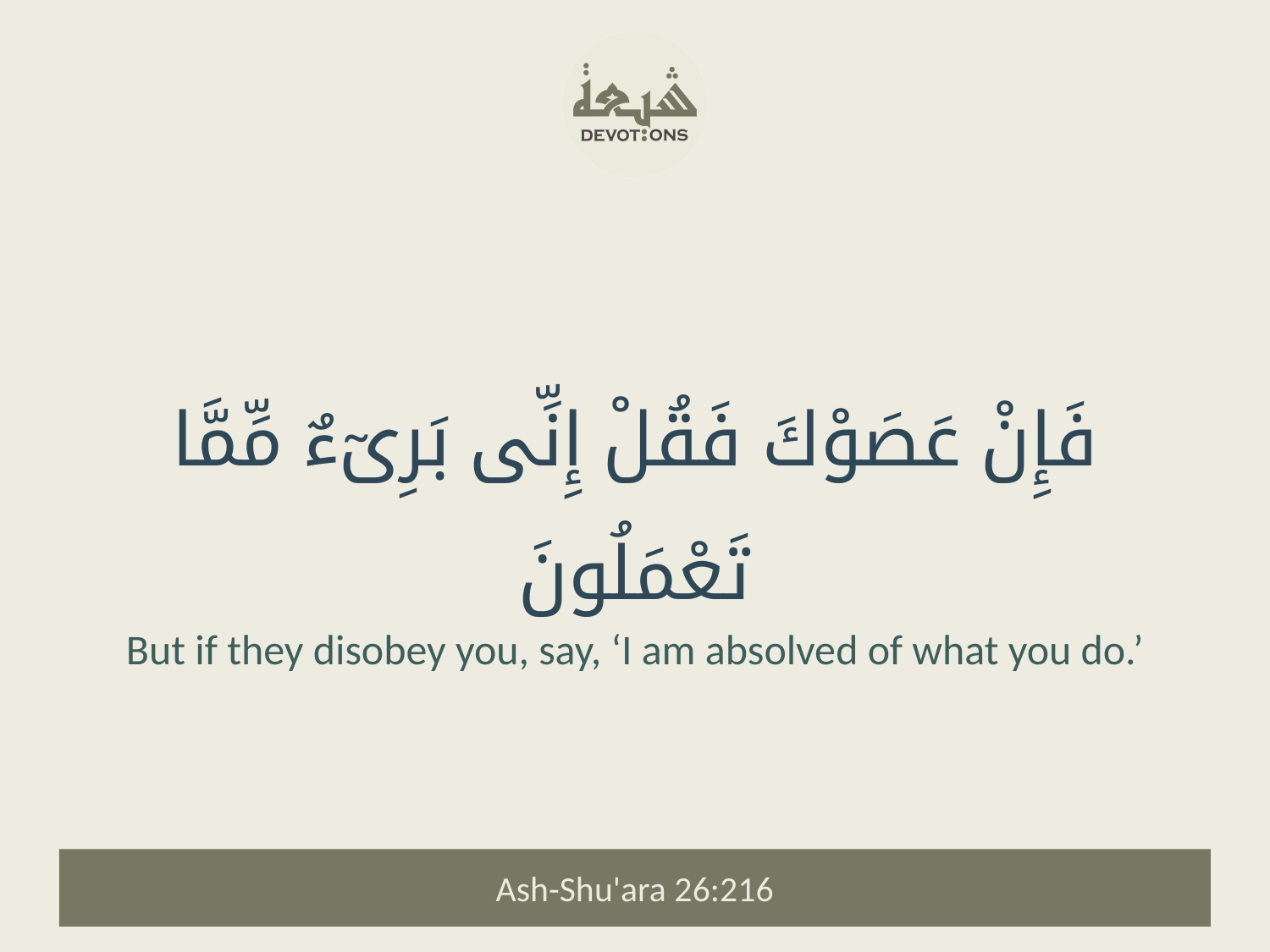

فَإِنْ عَصَوْكَ فَقُلْ إِنِّى بَرِىٓءٌ مِّمَّا تَعْمَلُونَ
But if they disobey you, say, ‘I am absolved of what you do.’
Ash-Shu'ara 26:216